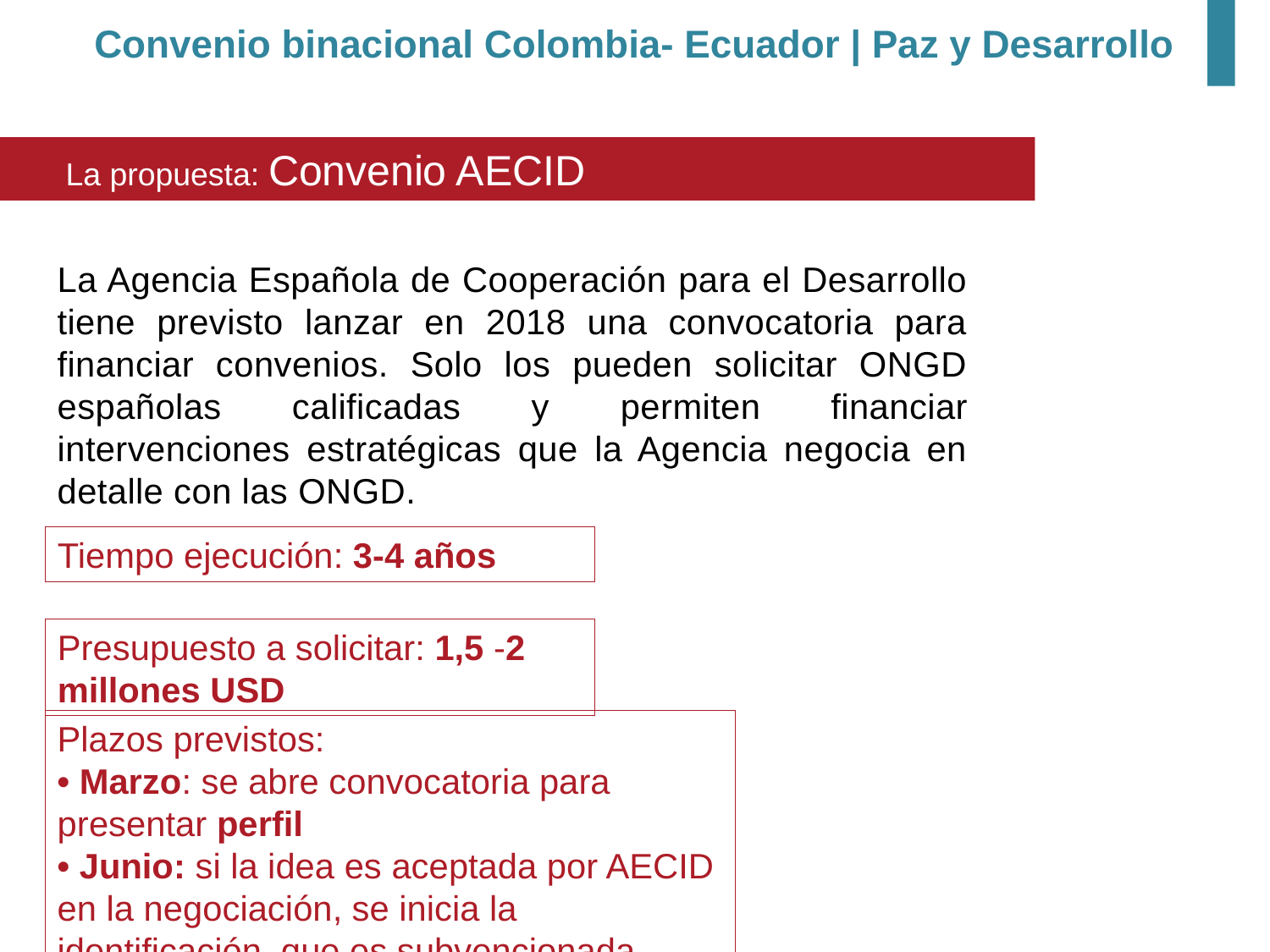

Convenio binacional Colombia- Ecuador | Paz y Desarrollo
      La propuesta: Convenio AECID
La Agencia Española de Cooperación para el Desarrollo tiene previsto lanzar en 2018 una convocatoria para financiar convenios. Solo los pueden solicitar ONGD españolas calificadas y permiten financiar intervenciones estratégicas que la Agencia negocia en detalle con las ONGD.
Tiempo ejecución: 3-4 años
Presupuesto a solicitar: 1,5 -2 millones USD
Plazos previstos:
• Marzo: se abre convocatoria para presentar perfil
• Junio: si la idea es aceptada por AECID en la negociación, se inicia la identificación, que es subvencionada